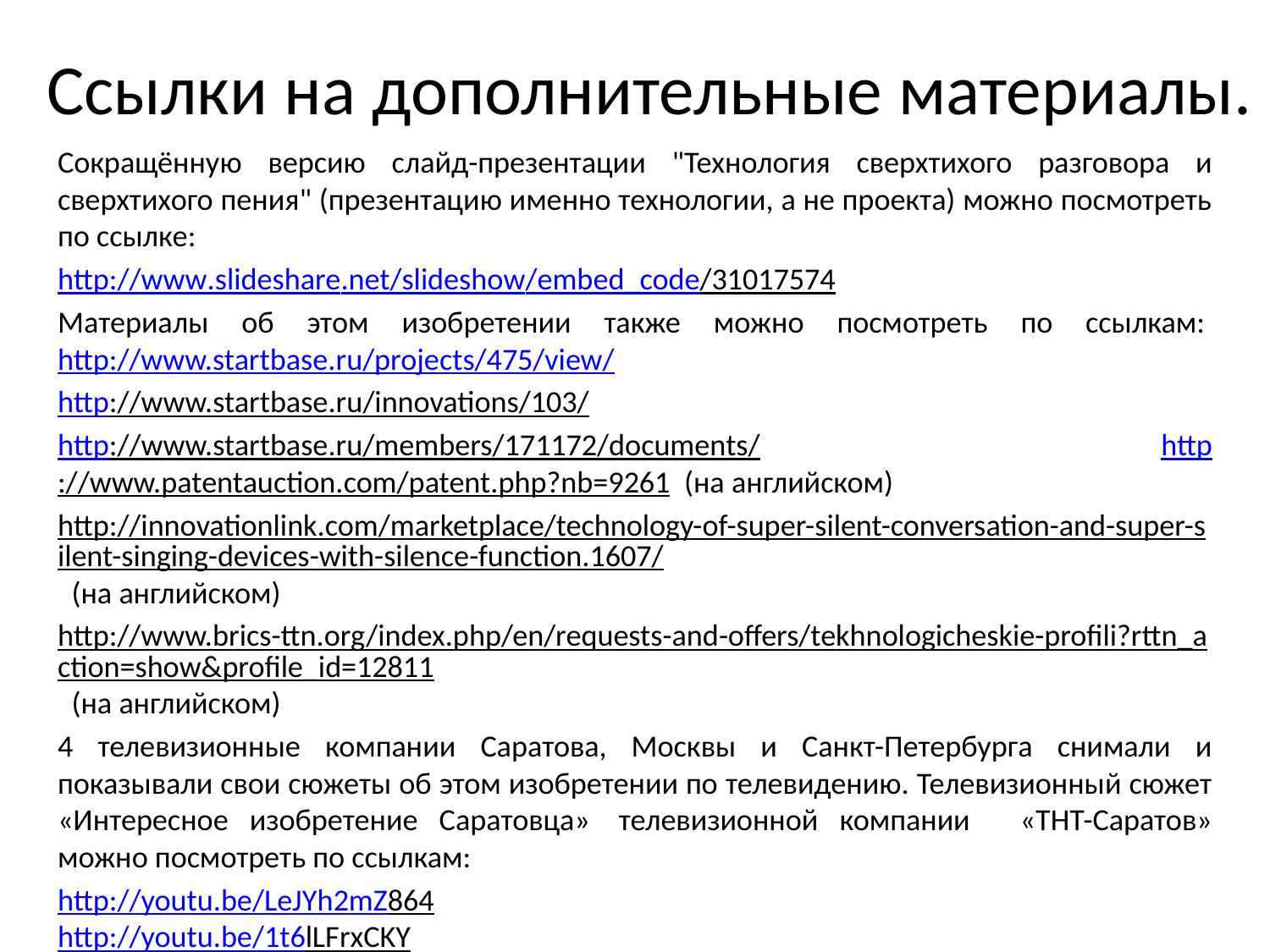

# Ссылки на дополнительные материалы.
Сокращённую версию слайд-презентации "Технология сверхтихого разговора и сверхтихого пения" (презентацию именно технологии, а не проекта) можно посмотреть по ссылке:
http://www.slideshare.net/slideshow/embed_code/31017574
Материалы об этом изобретении также можно посмотреть по ссылкам: 
http://www.startbase.ru/projects/475/view/
http://www.startbase.ru/innovations/103/
http://www.startbase.ru/members/171172/documents/ http://www.patentauction.com/patent.php?nb=9261  (на английском)
http://innovationlink.com/marketplace/technology-of-super-silent-conversation-and-super-silent-singing-devices-with-silence-function.1607/  (на английском)
http://www.brics-ttn.org/index.php/en/requests-and-offers/tekhnologicheskie-profili?rttn_action=show&profile_id=12811  (на английском)
4 телевизионные компании Саратова, Москвы и Санкт-Петербурга снимали и показывали свои сюжеты об этом изобретении по телевидению. Телевизионный сюжет «Интересное изобретение Саратовца»  телевизионной компании   «ТНТ-Саратов» можно посмотреть по ссылкам:
http://youtu.be/LeJYh2mZ864 
http://youtu.be/1t6lLFrxCKY